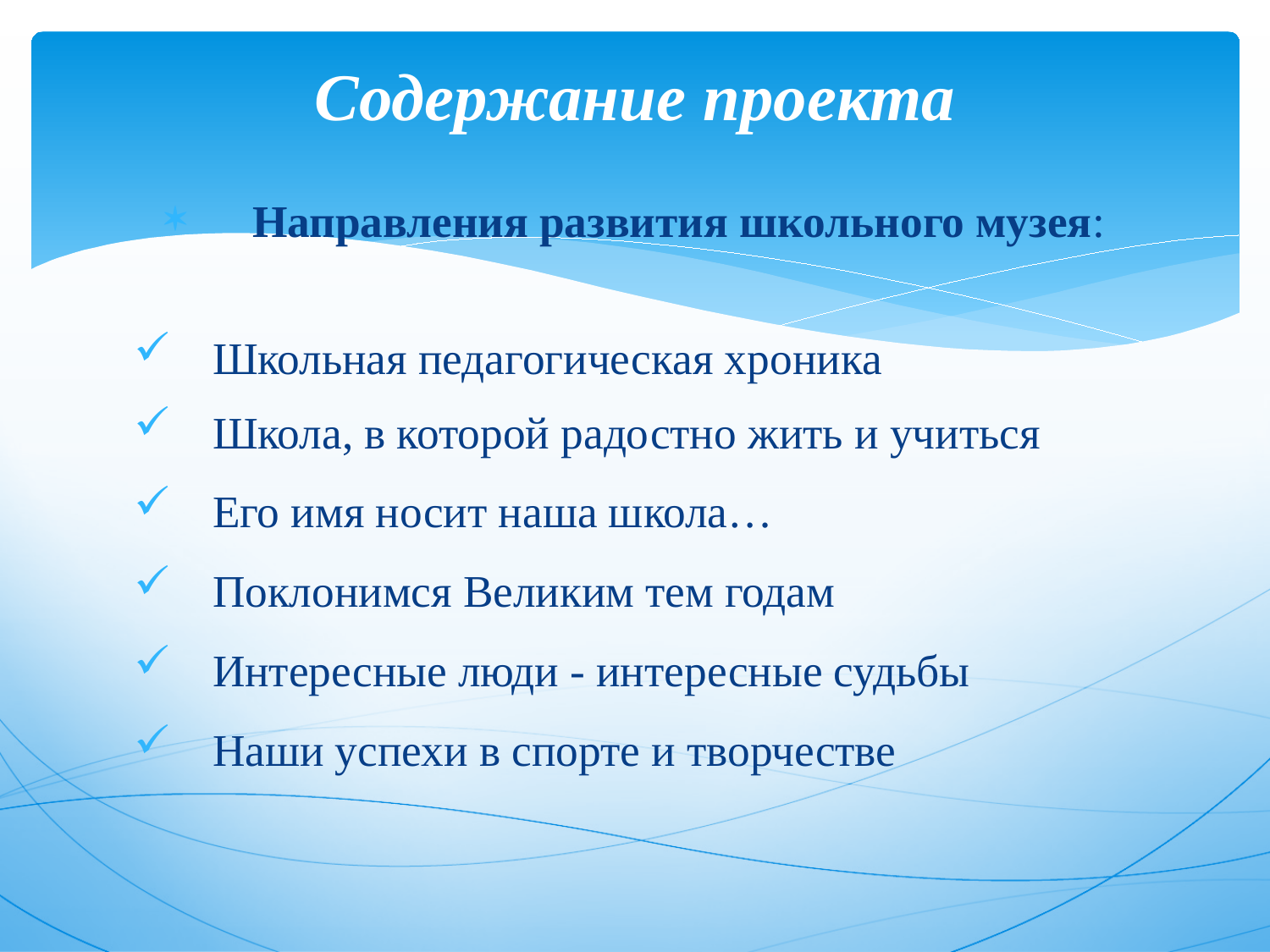

# Содержание проекта
Направления развития школьного музея:

Школьная педагогическая хроника
Школа, в которой радостно жить и учиться
Его имя носит наша школа…
Поклонимся Великим тем годам
Интересные люди - интересные судьбы
Наши успехи в спорте и творчестве